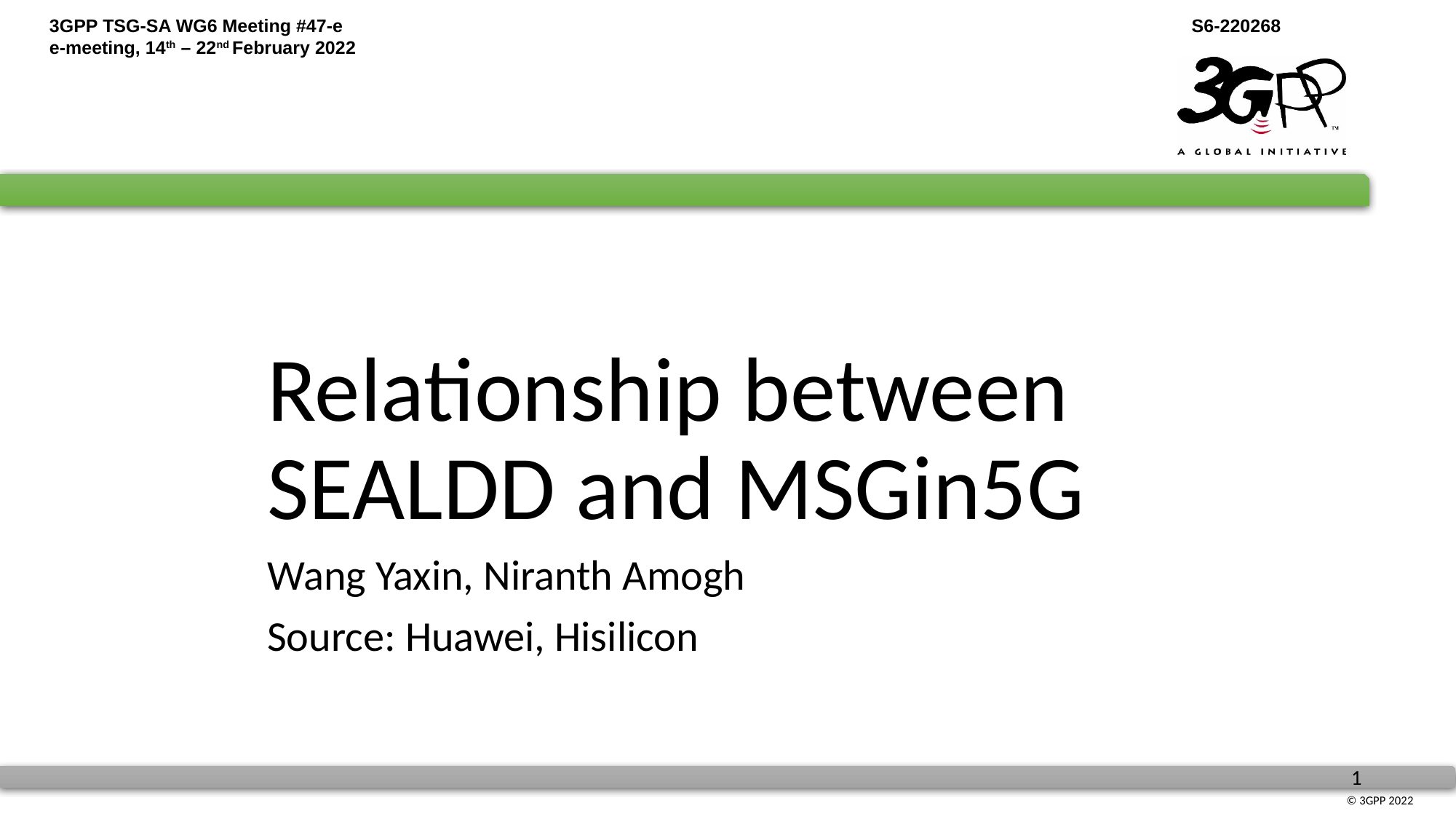

# Relationship between SEALDD and MSGin5G
Wang Yaxin, Niranth Amogh
Source: Huawei, Hisilicon